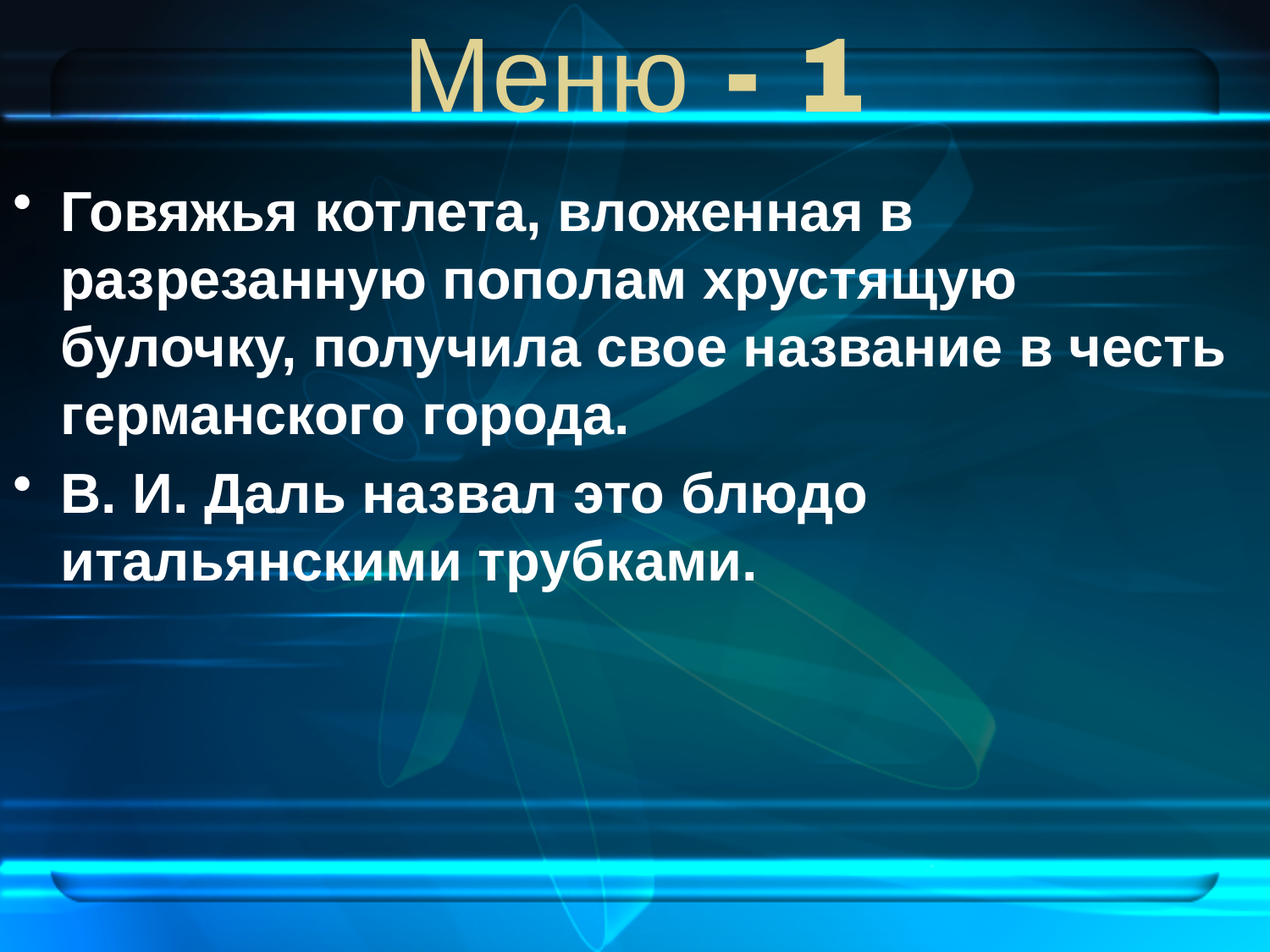

# Меню - 1
Говяжья котлета, вложенная в разрезанную пополам хрустящую булочку, получила свое название в честь германского города.
В. И. Даль назвал это блюдо итальянскими трубками.